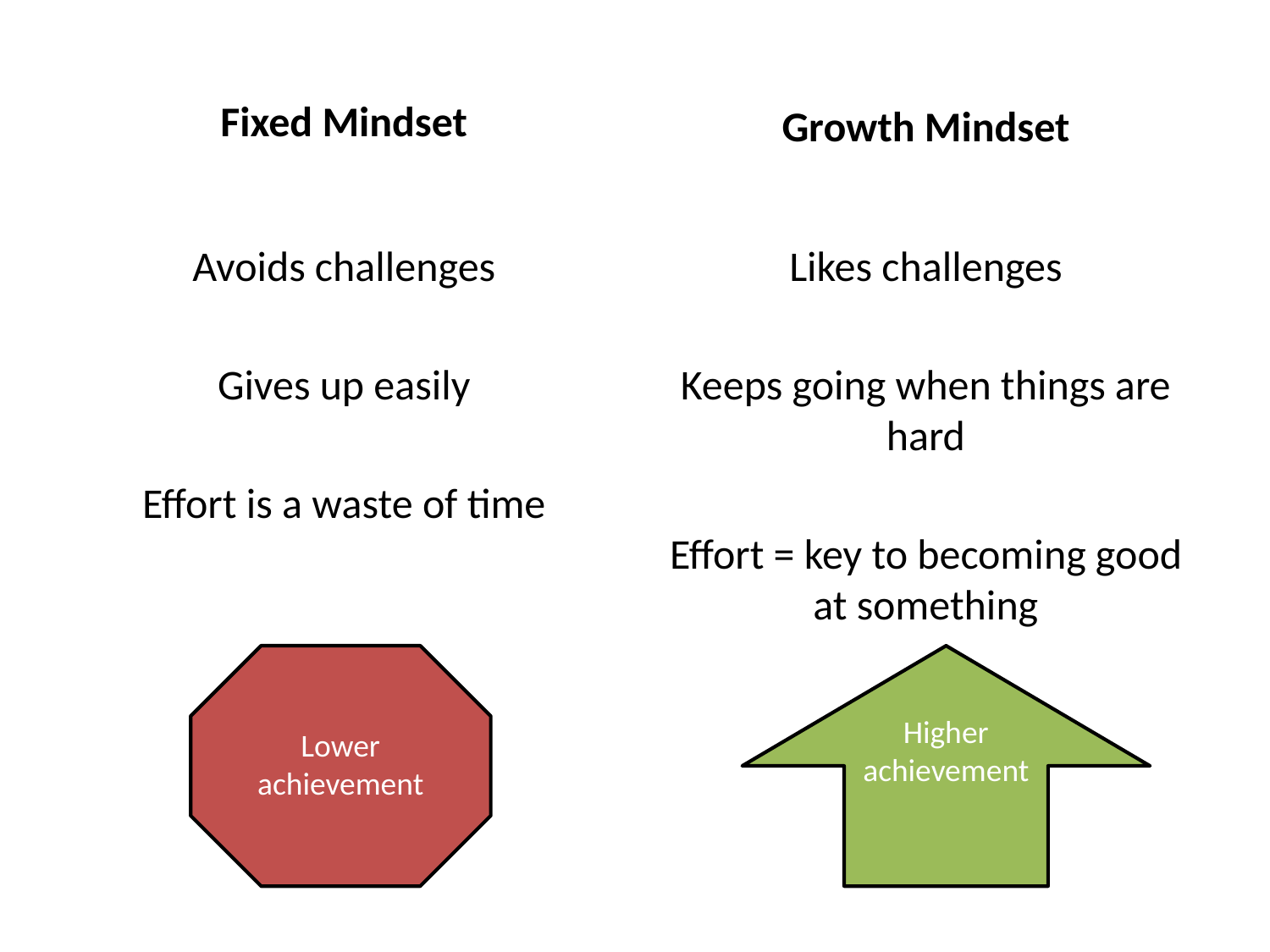

Fixed Mindset
Growth Mindset

Avoids challenges

Gives up easily

Effort is a waste of time

Likes challenges

Keeps going when things are hard

Effort = key to becoming good at something

Lower achievement
Higher achievement